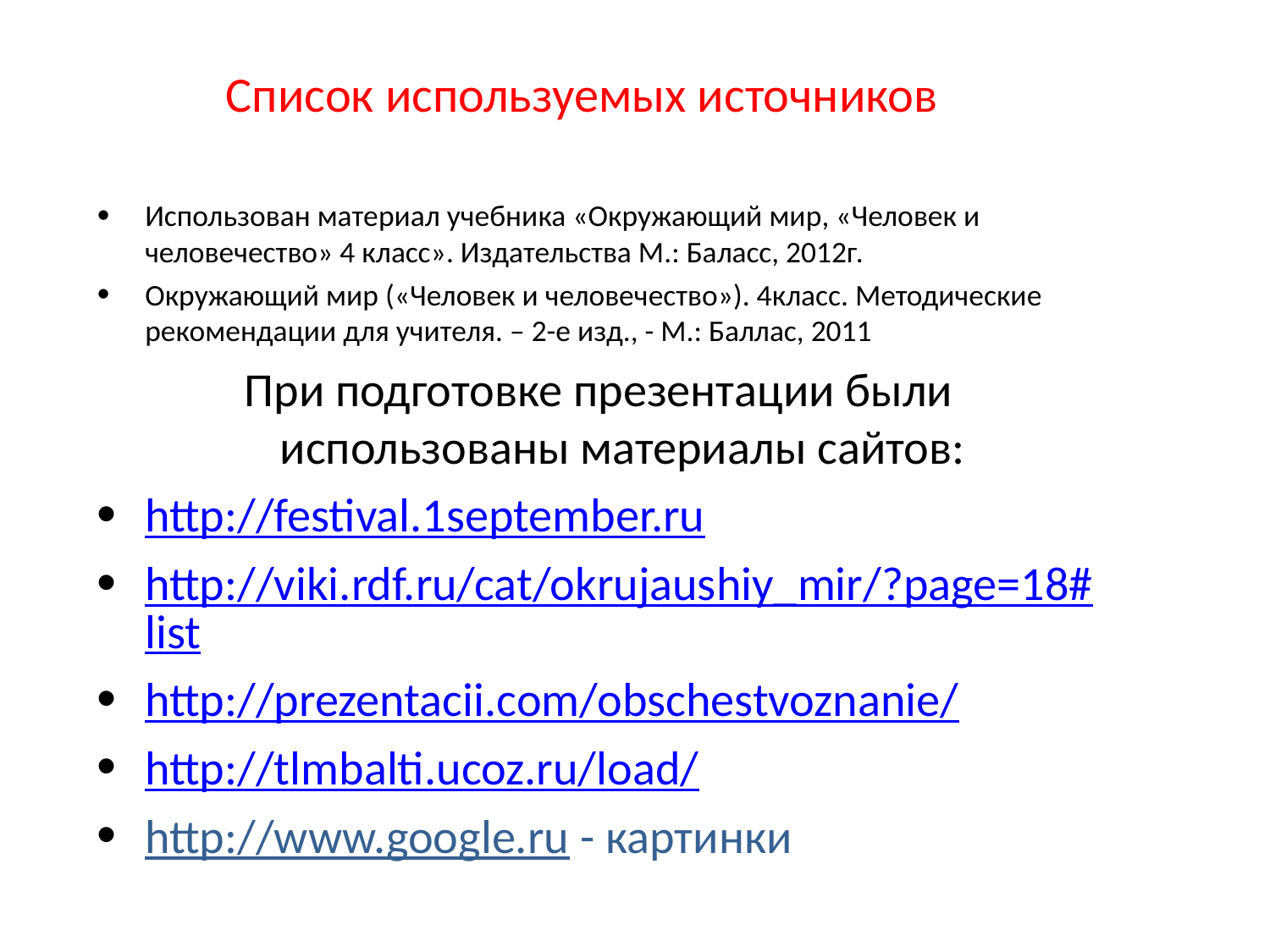

# Список используемых источников
Использован материал учебника «Окружающий мир, «Человек и человечество» 4 класс». Издательства М.: Баласс, 2012г.
Окружающий мир («Человек и человечество»). 4класс. Методические рекомендации для учителя. – 2-е изд., - М.: Баллас, 2011
При подготовке презентации были использованы материалы сайтов:
http://festival.1september.ru
http://viki.rdf.ru/cat/okrujaushiy_mir/?page=18#list
http://prezentacii.com/obschestvoznanie/
http://tlmbalti.ucoz.ru/load/
http://www.google.ru - картинки